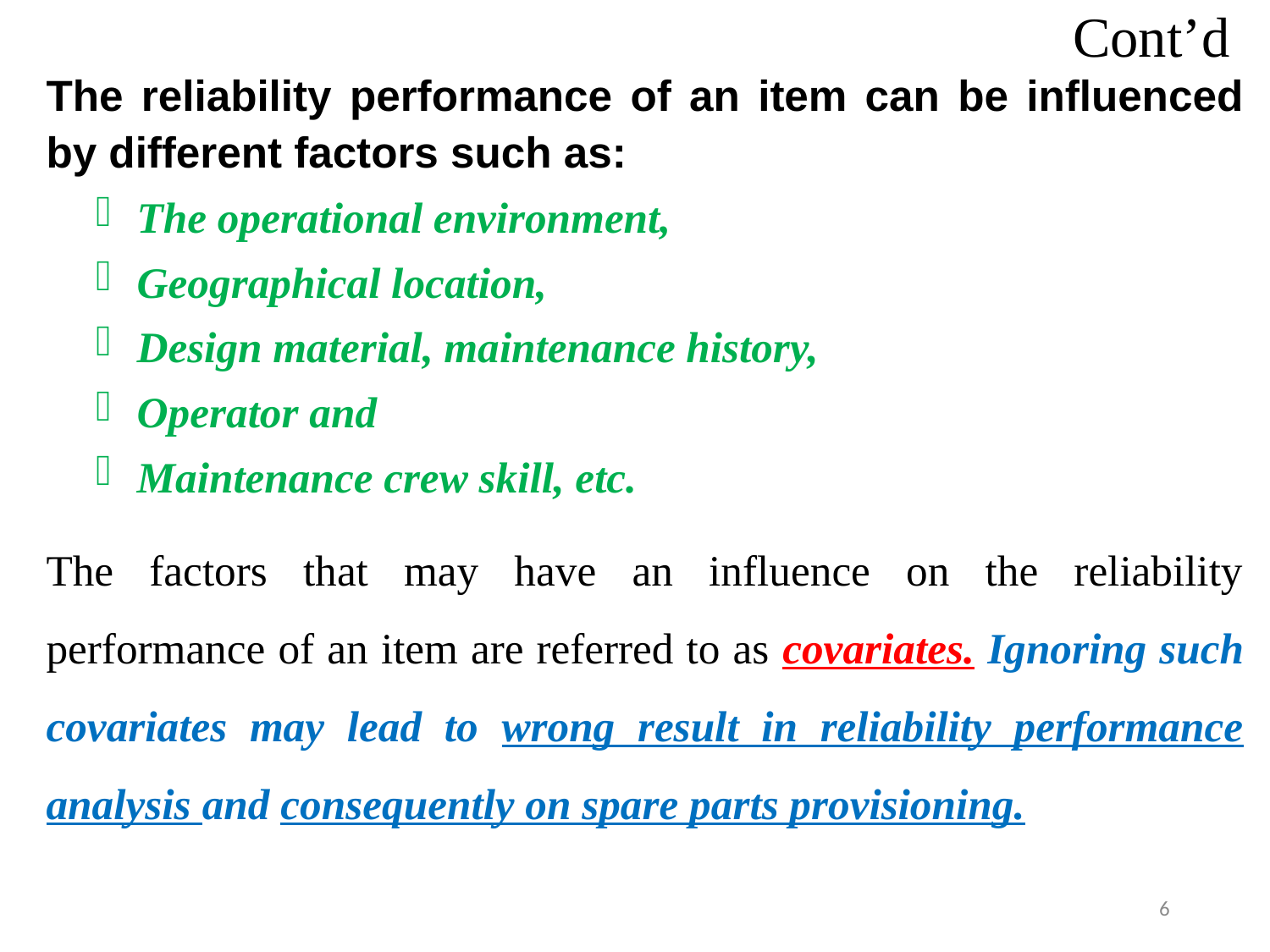

# Cont’d
The reliability performance of an item can be influenced by different factors such as:
The operational environment,
Geographical location,
Design material, maintenance history,
Operator and
Maintenance crew skill, etc.
The factors that may have an influence on the reliability performance of an item are referred to as covariates. Ignoring such covariates may lead to wrong result in reliability performance analysis and consequently on spare parts provisioning.
6